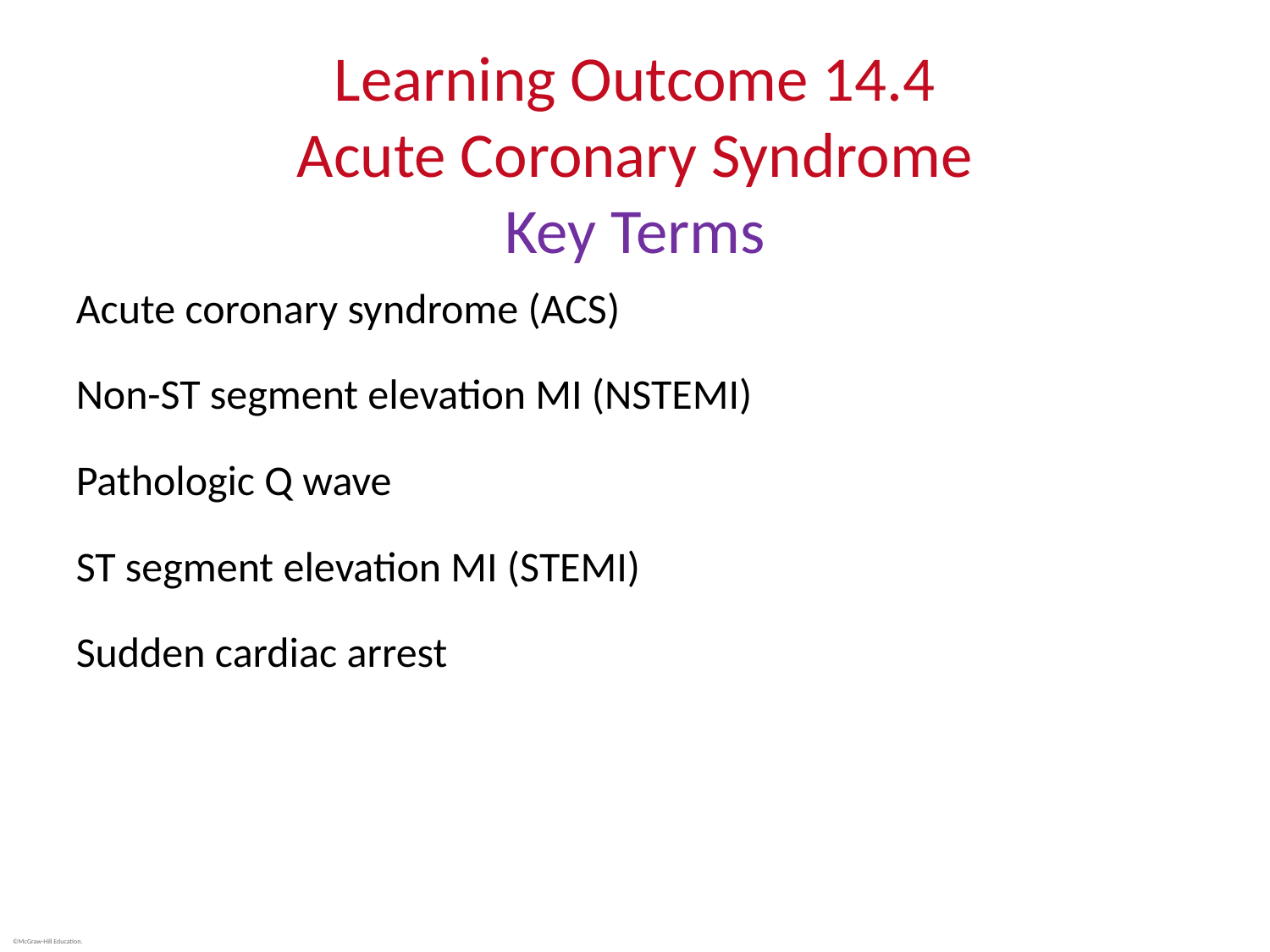

# Learning Outcome 14.4 Acute Coronary Syndrome Key Terms
Acute coronary syndrome (ACS)
Non-ST segment elevation MI (NSTEMI)
Pathologic Q wave
ST segment elevation MI (STEMI)
Sudden cardiac arrest